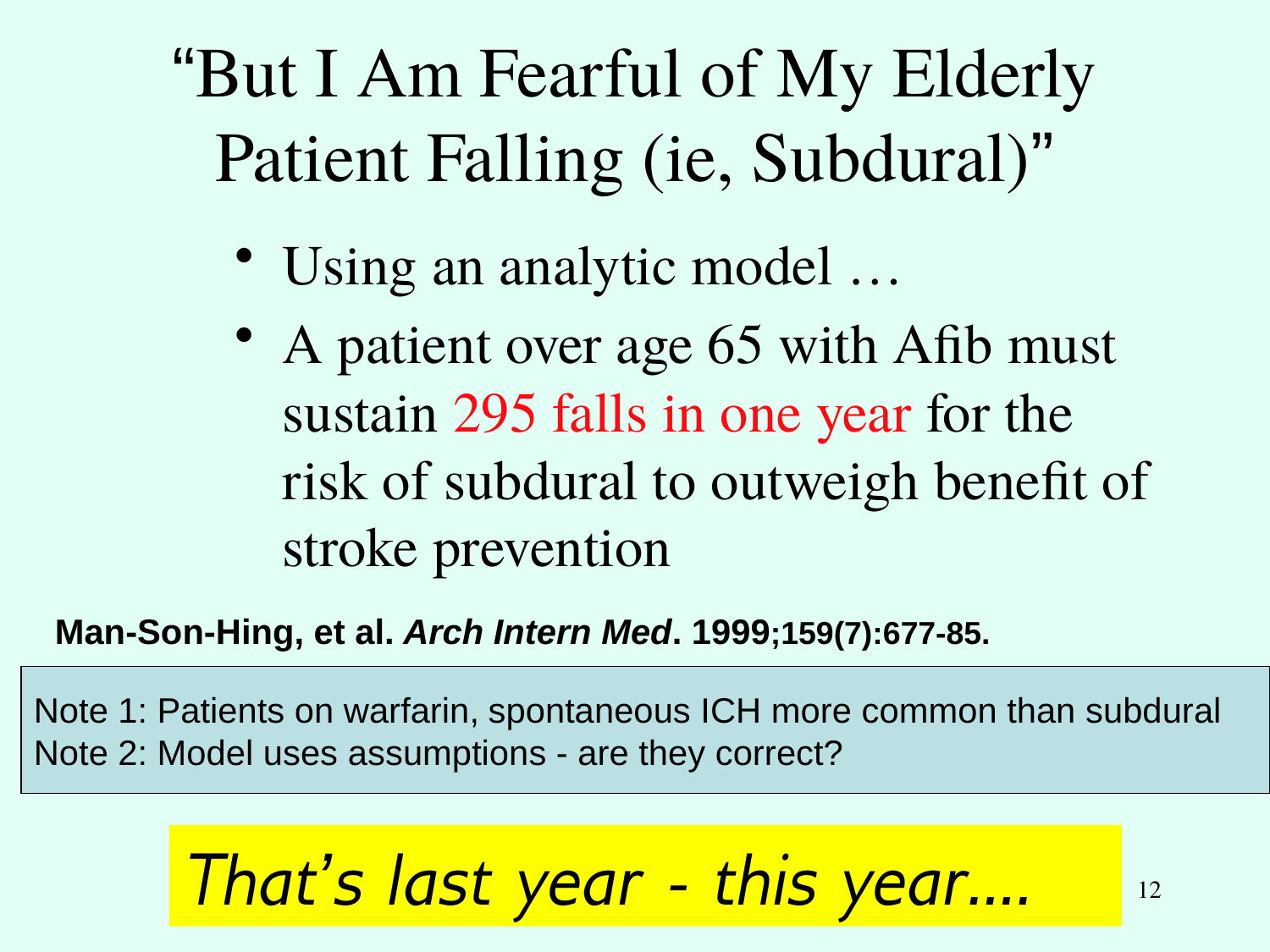

# “But I Am Fearful of My Elderly Patient Falling (ie, Subdural)”
Using an analytic model …
A patient over age 65 with Afib must sustain 295 falls in one year for the risk of subdural to outweigh benefit of stroke prevention
Man-Son-Hing, et al. Arch Intern Med. 1999;159(7):677-85.
Note 1: Patients on warfarin, spontaneous ICH more common than subdural
Note 2: Model uses assumptions - are they correct?
That’s last year - this year….
12